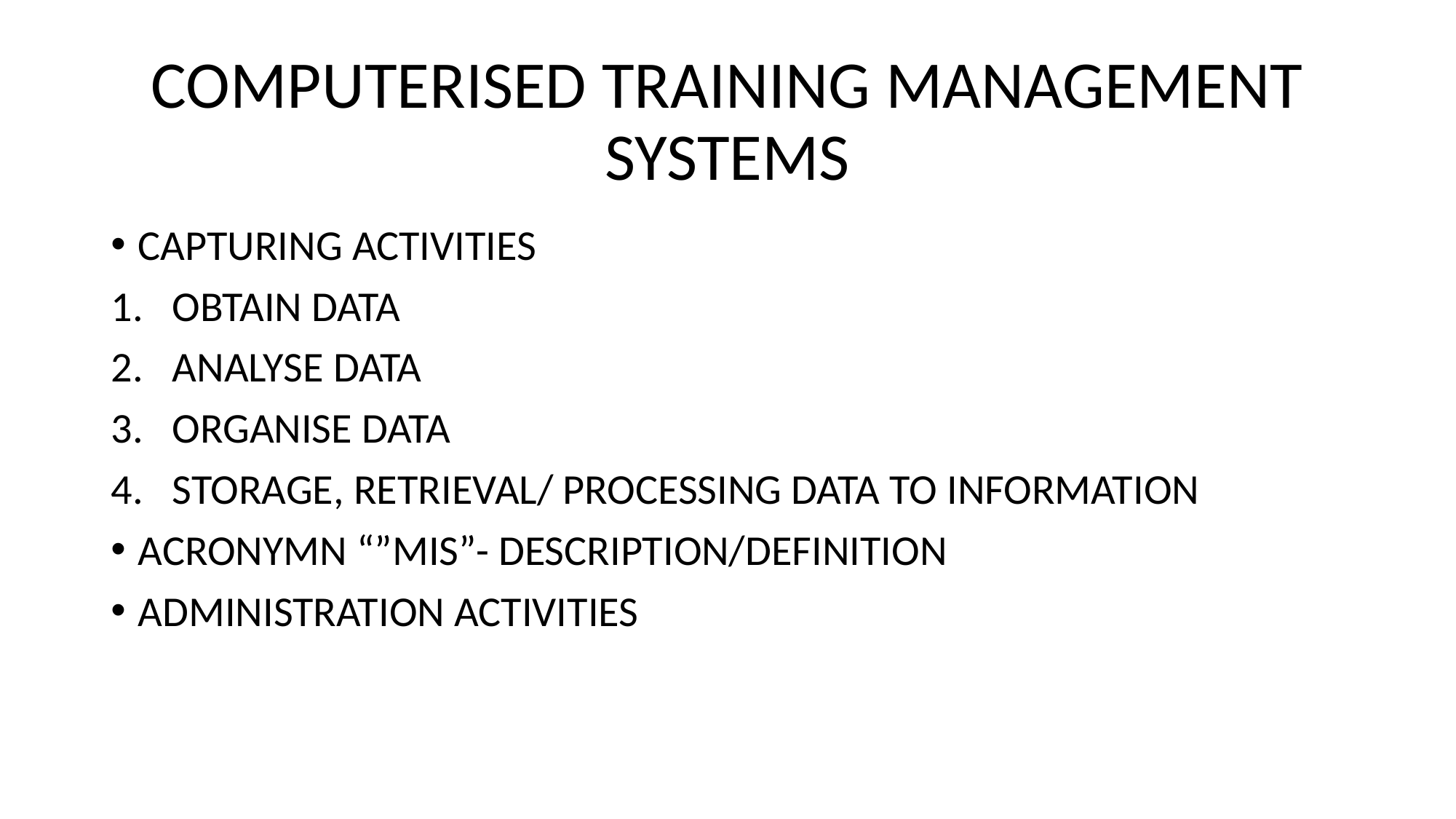

# COMPUTERISED TRAINING MANAGEMENT SYSTEMS
CAPTURING ACTIVITIES
OBTAIN DATA
ANALYSE DATA
ORGANISE DATA
STORAGE, RETRIEVAL/ PROCESSING DATA TO INFORMATION
ACRONYMN “”MIS”- DESCRIPTION/DEFINITION
ADMINISTRATION ACTIVITIES